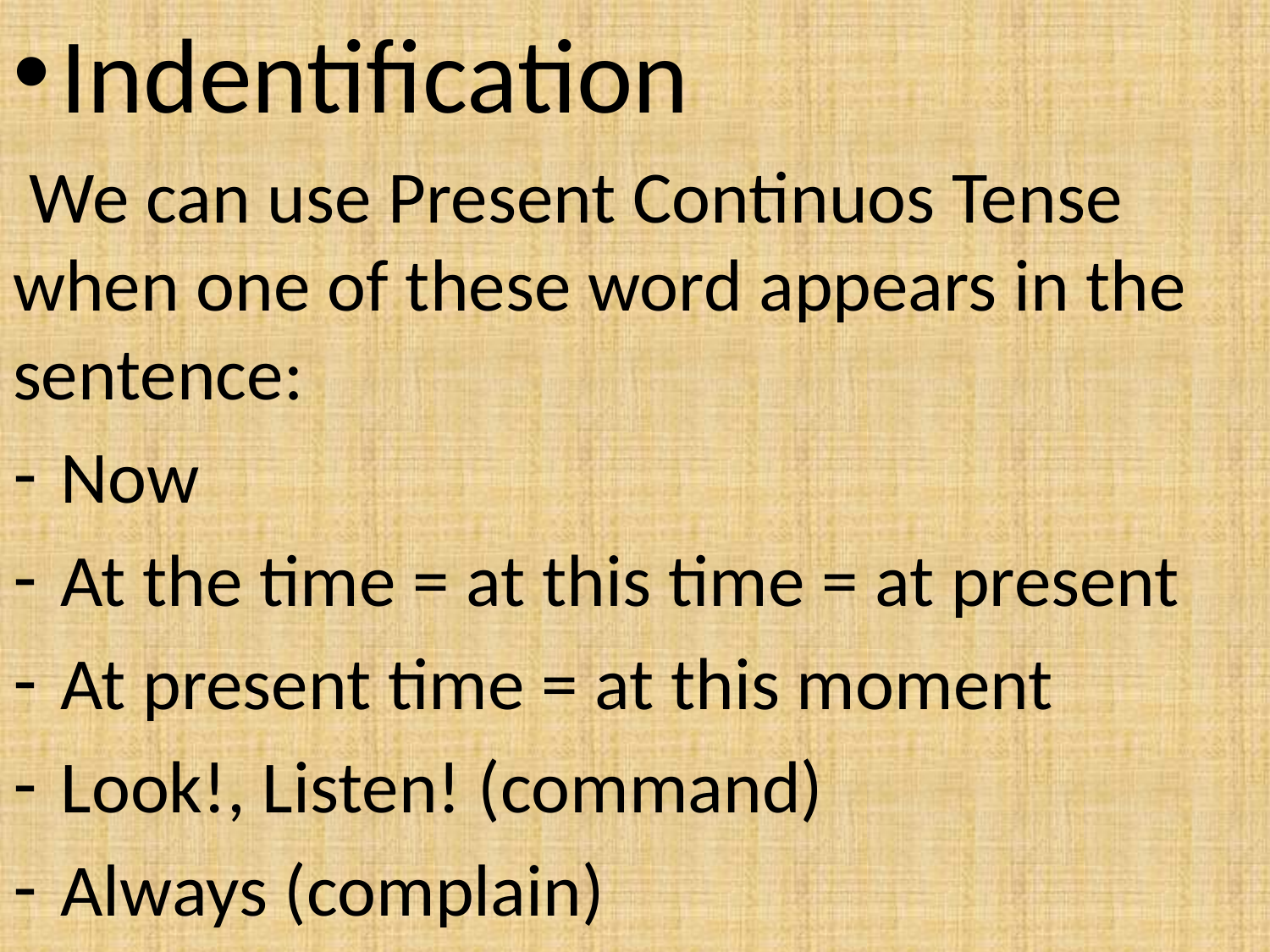

Indentification
 We can use Present Continuos Tense when one of these word appears in the sentence:
Now
At the time = at this time = at present
At present time = at this moment
Look!, Listen! (command)
Always (complain)